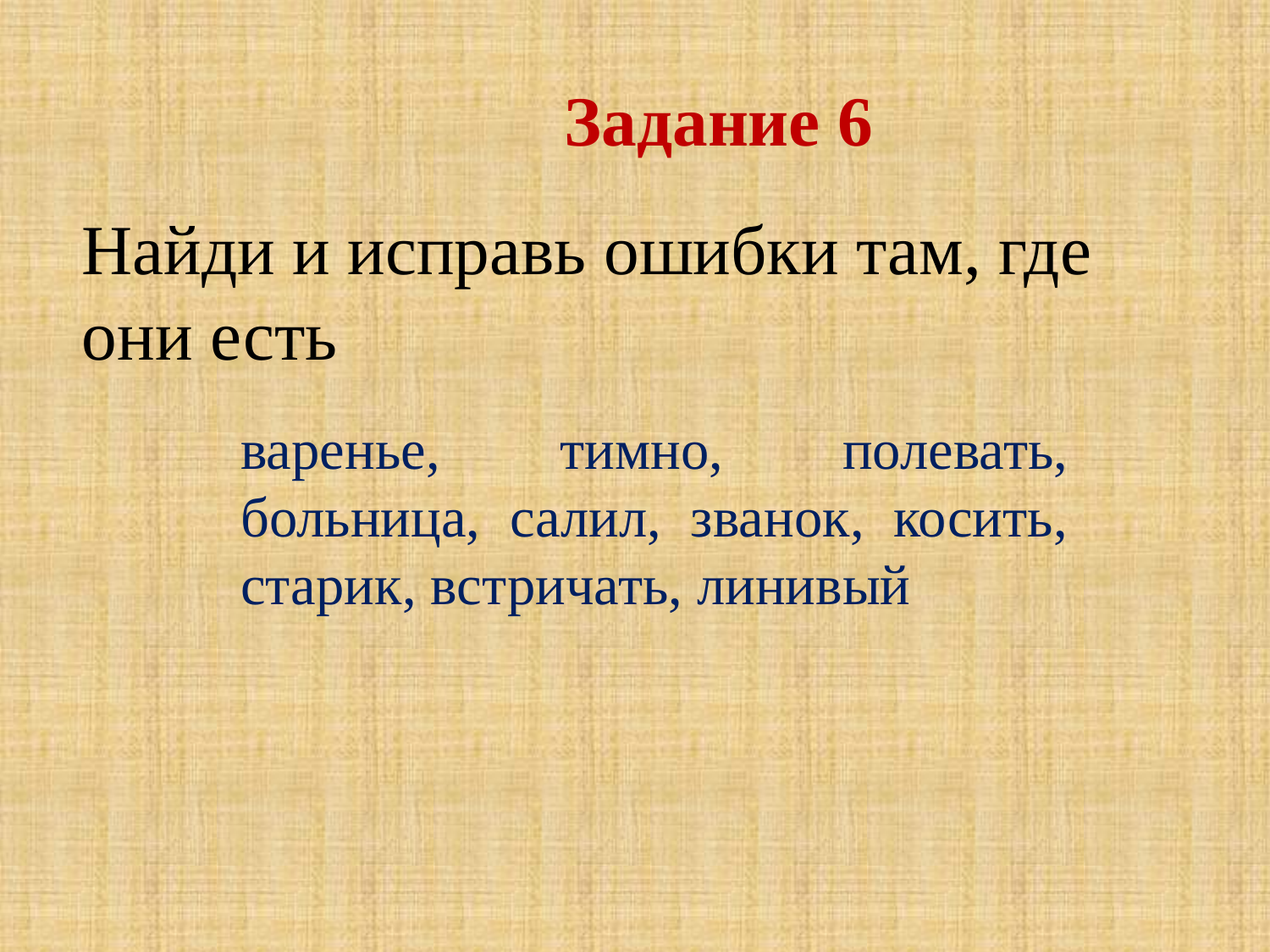

Задание 6
Найди и исправь ошибки там, где они есть
варенье, тимно, полевать, больница, салил, званок, косить, старик, встричать, линивый